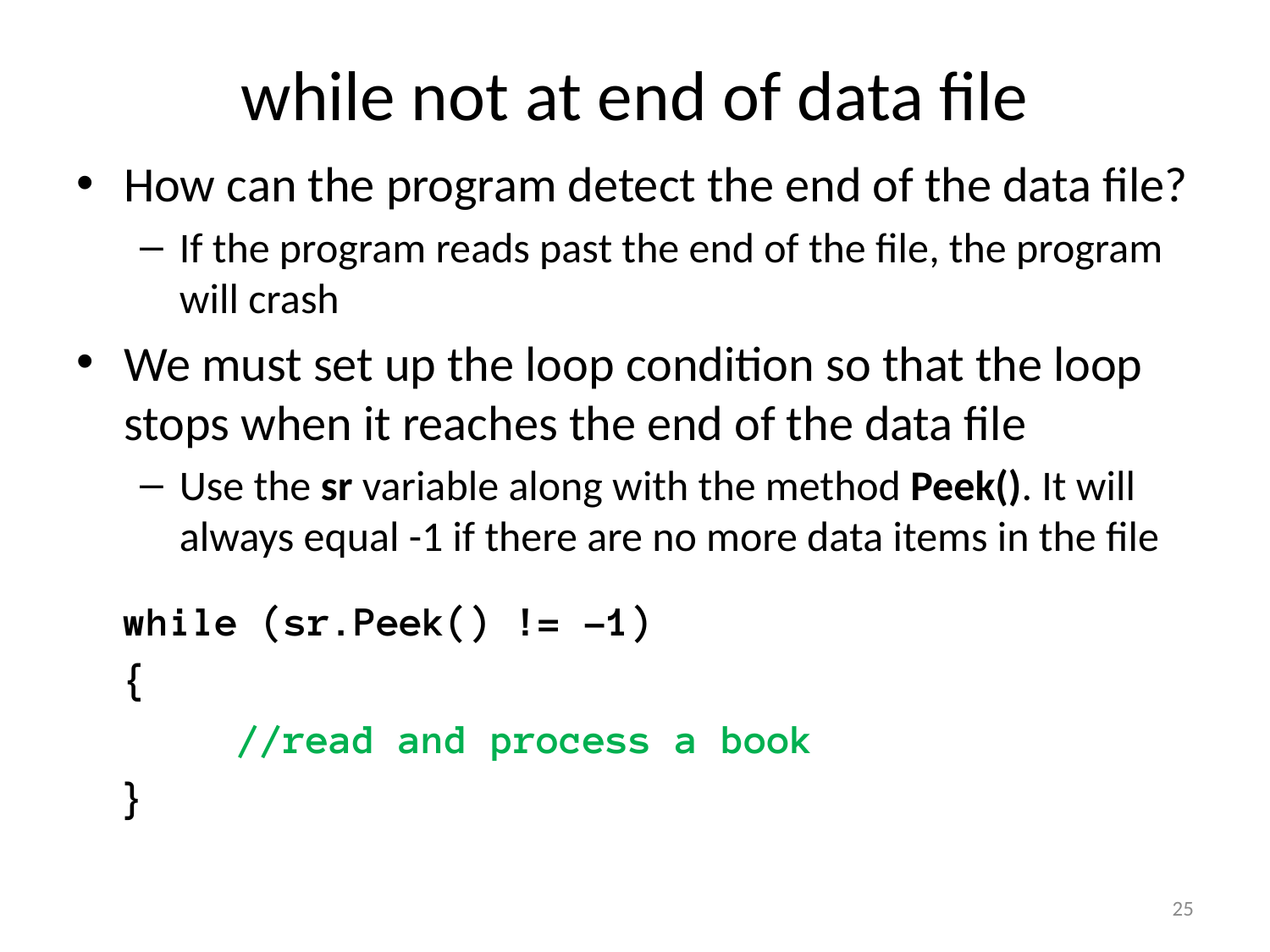

# while not at end of data file
How can the program detect the end of the data file?
If the program reads past the end of the file, the program will crash
We must set up the loop condition so that the loop stops when it reaches the end of the data file
Use the sr variable along with the method Peek(). It will always equal -1 if there are no more data items in the file

	while (sr.Peek() != -1)
	{
       //read and process a book
  }
25